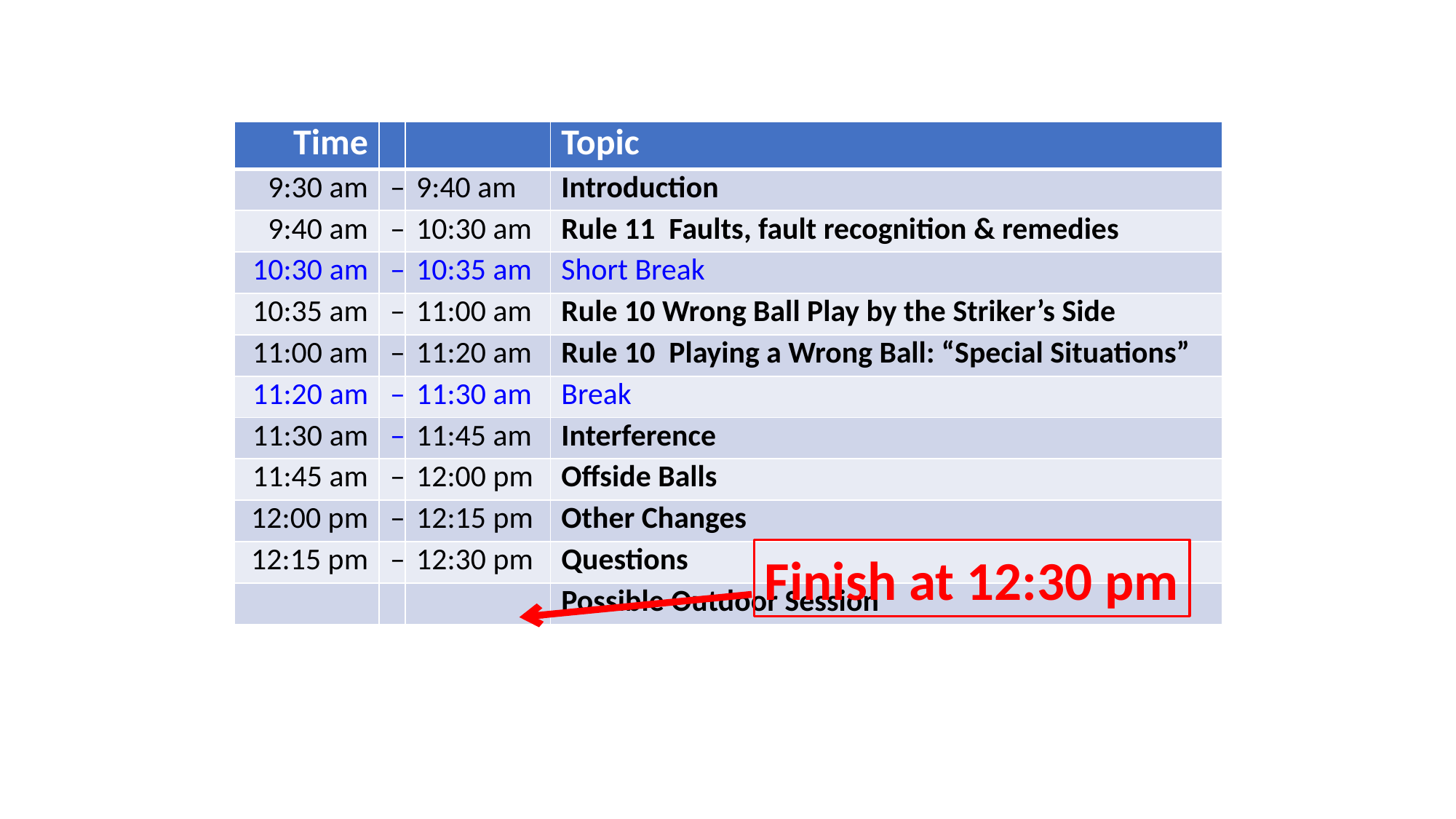

| Time |  |  | Topic |
| --- | --- | --- | --- |
| 9:30 am | – | 9:40 am | Introduction |
| 9:40 am | – | 10:30 am | Rule 11 Faults, fault recognition & remedies |
| 10:30 am | – | 10:35 am | Short Break |
| 10:35 am | – | 11:00 am | Rule 10 Wrong Ball Play by the Striker’s Side |
| 11:00 am | – | 11:20 am | Rule 10 Playing a Wrong Ball: “Special Situations” |
| 11:20 am | – | 11:30 am | Break |
| 11:30 am | – | 11:45 am | Interference |
| 11:45 am | – | 12:00 pm | Offside Balls |
| 12:00 pm | – | 12:15 pm | Other Changes |
| 12:15 pm | – | 12:30 pm | Questions |
|  |  |  | Possible Outdoor Session |
Finish at 12:30 pm